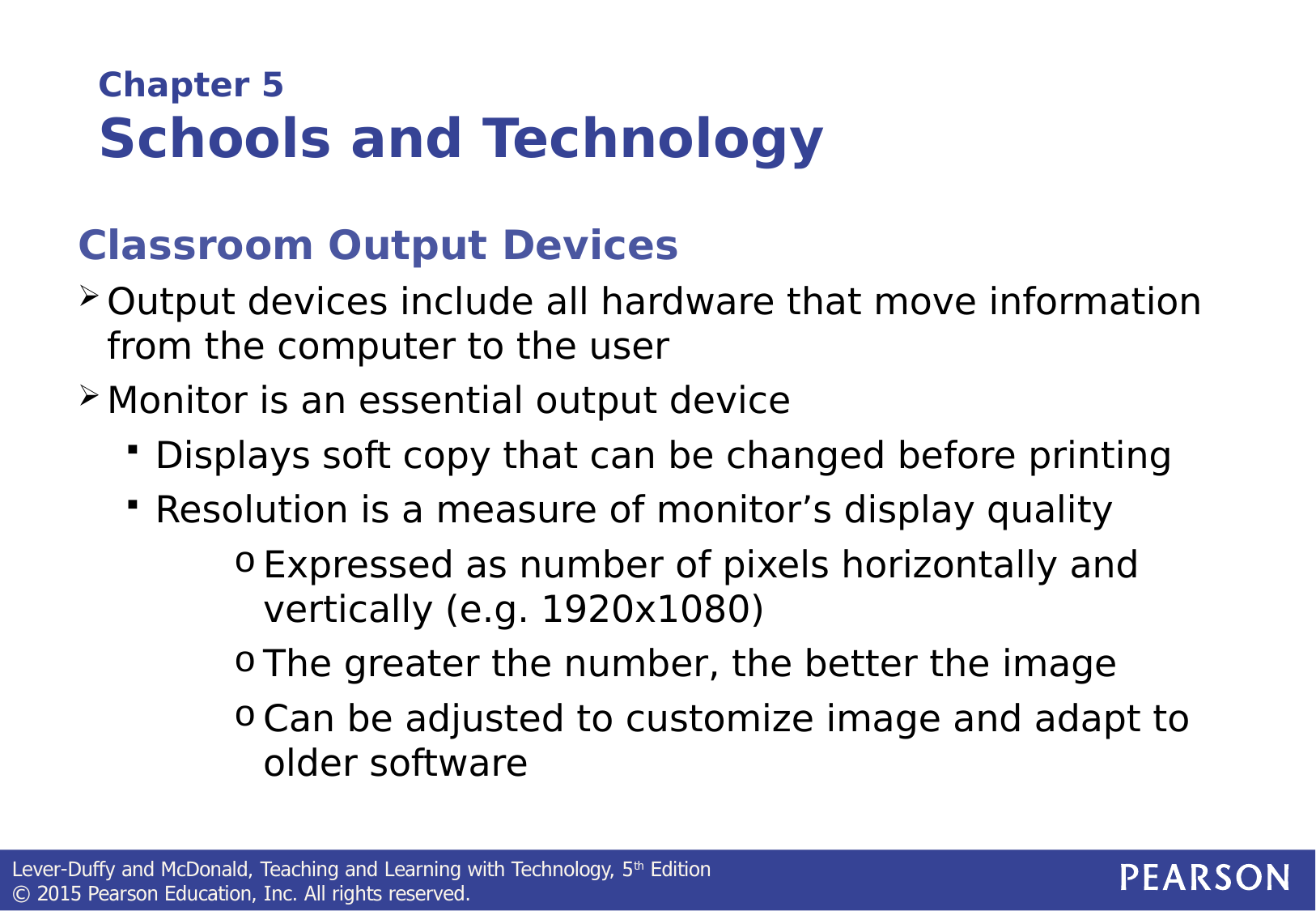

Chapter 5
Schools and Technology
Classroom Output Devices
Output devices include all hardware that move information from the computer to the user
Monitor is an essential output device
Displays soft copy that can be changed before printing
Resolution is a measure of monitor’s display quality
Expressed as number of pixels horizontally and vertically (e.g. 1920x1080)
The greater the number, the better the image
Can be adjusted to customize image and adapt to older software